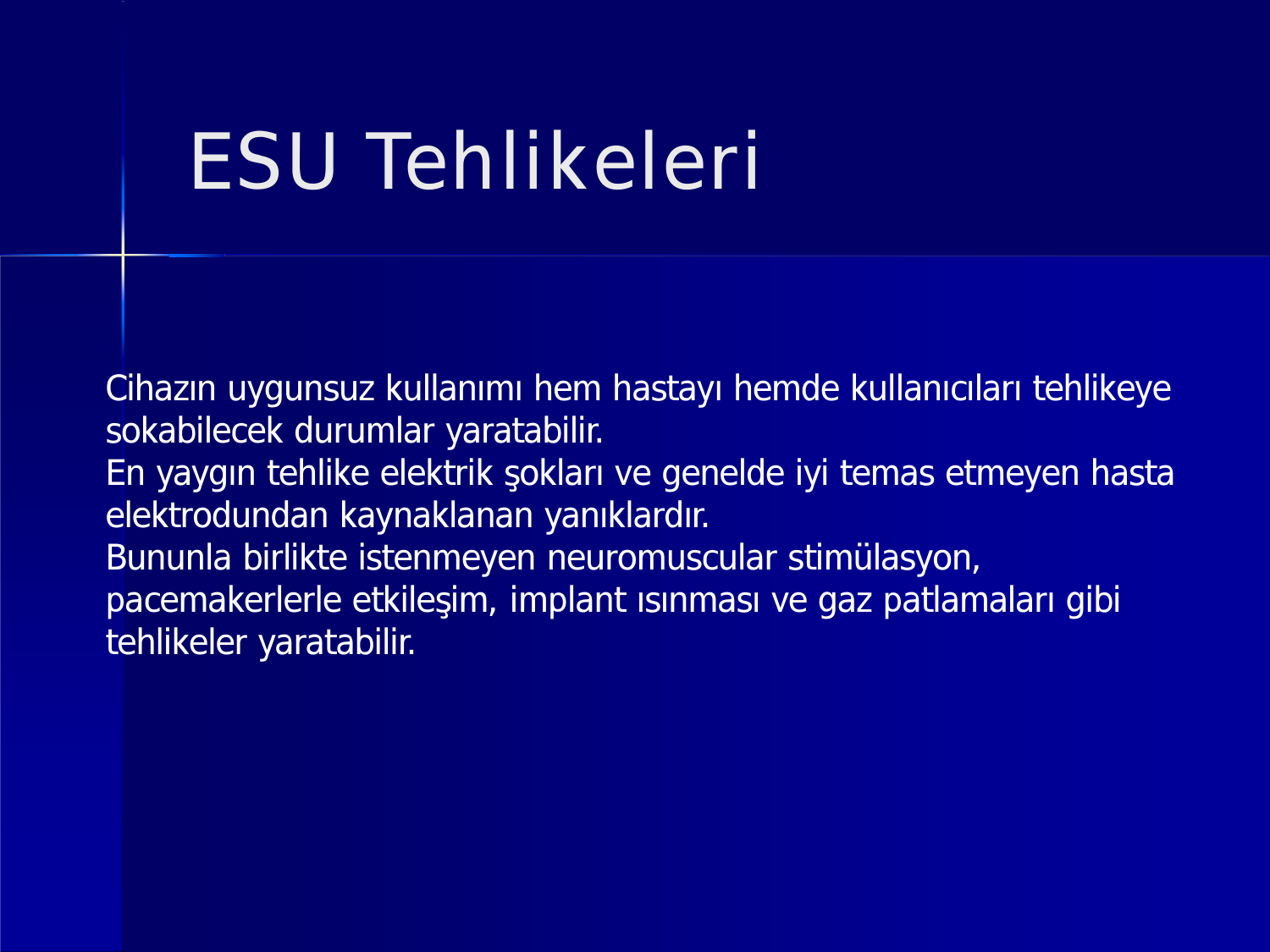

# ESU Tehlikeleri
Cihazın uygunsuz kullanımı hem hastayı hemde kullanıcıları tehlikeye sokabilecek durumlar yaratabilir.
En yaygın tehlike elektrik şokları ve genelde iyi temas etmeyen hasta elektrodundan kaynaklanan yanıklardır.
Bununla birlikte istenmeyen neuromuscular stimülasyon, pacemakerlerle etkileşim, implant ısınması ve gaz patlamaları gibi tehlikeler yaratabilir.